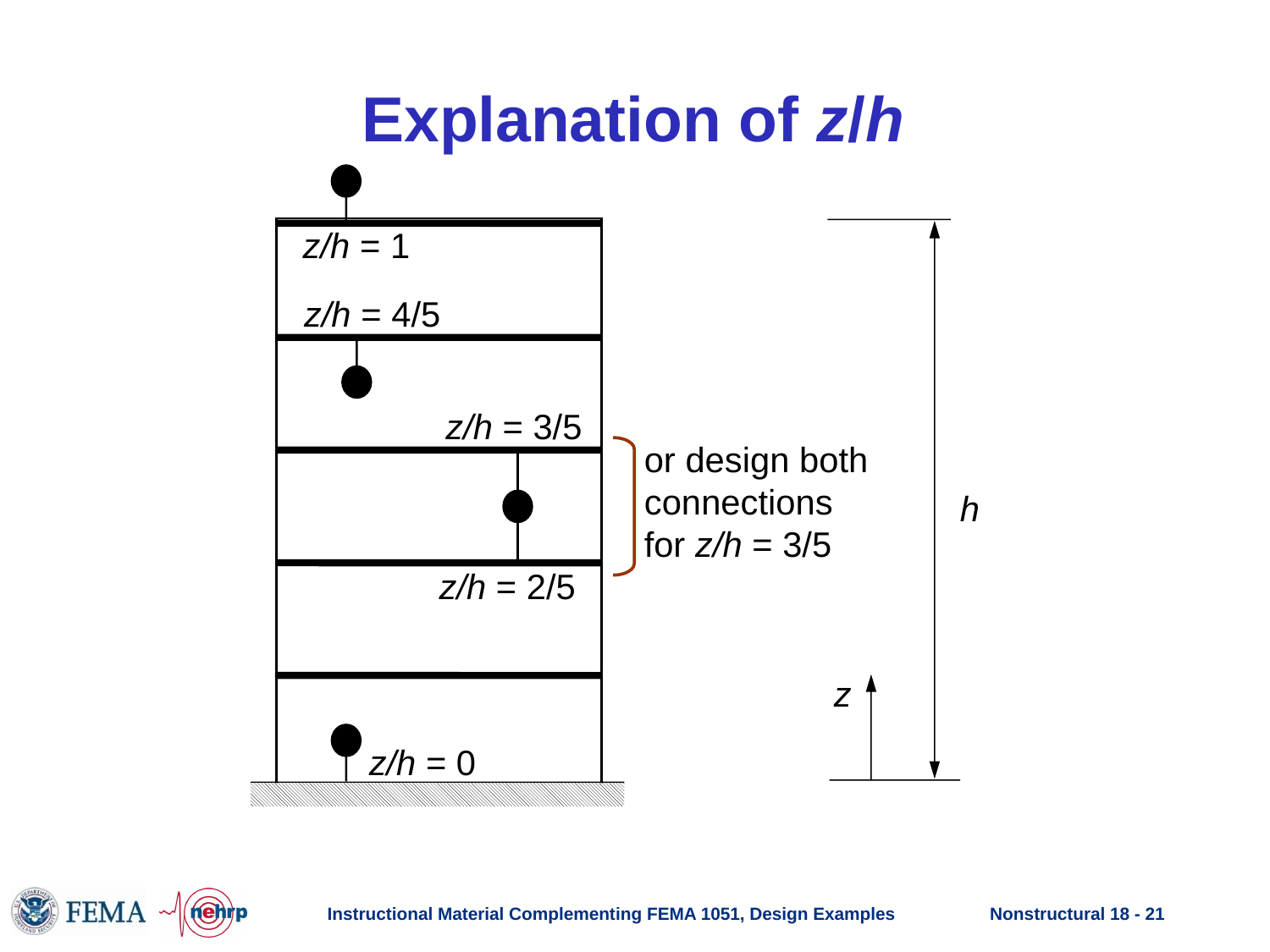

# Explanation of z/h

z/h = 1

z/h = 4/5

z/h = 3/5
or design both connections for z/h = 3/5

h

z/h = 2/5

z

z/h = 0

Instructional Material Complementing FEMA 1051, Design Examples
Nonstructural 18 - 21